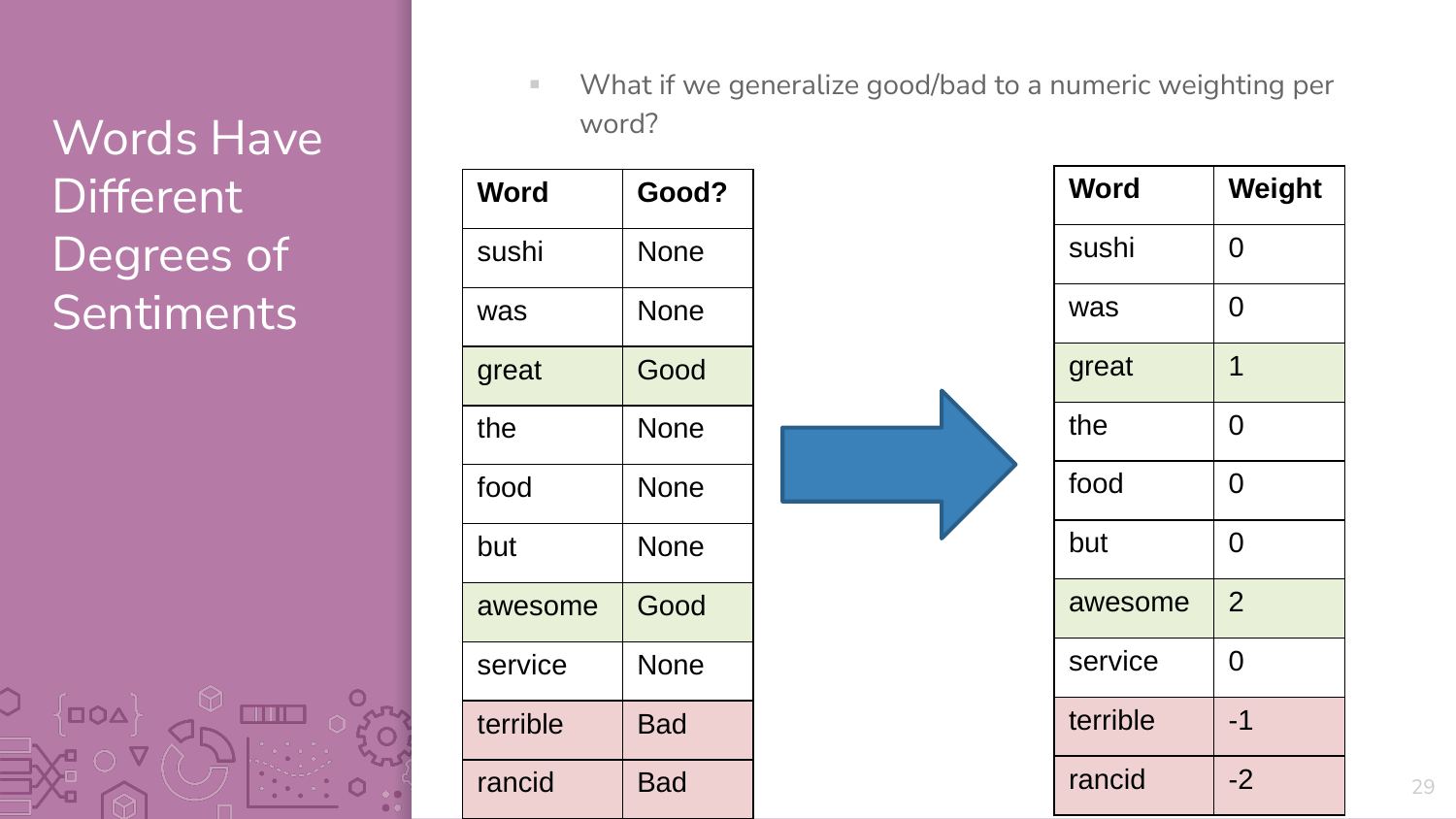

What if we generalize good/bad to a numeric weighting per word?
# Words Have Different Degrees of Sentiments
| Word | Weight |
| --- | --- |
| sushi | 0 |
| was | 0 |
| great | 1 |
| the | 0 |
| food | 0 |
| but | 0 |
| awesome | 2 |
| service | 0 |
| terrible | -1 |
| rancid | -2 |
| Word | Good? |
| --- | --- |
| sushi | None |
| was | None |
| great | Good |
| the | None |
| food | None |
| but | None |
| awesome | Good |
| service | None |
| terrible | Bad |
| rancid | Bad |

29